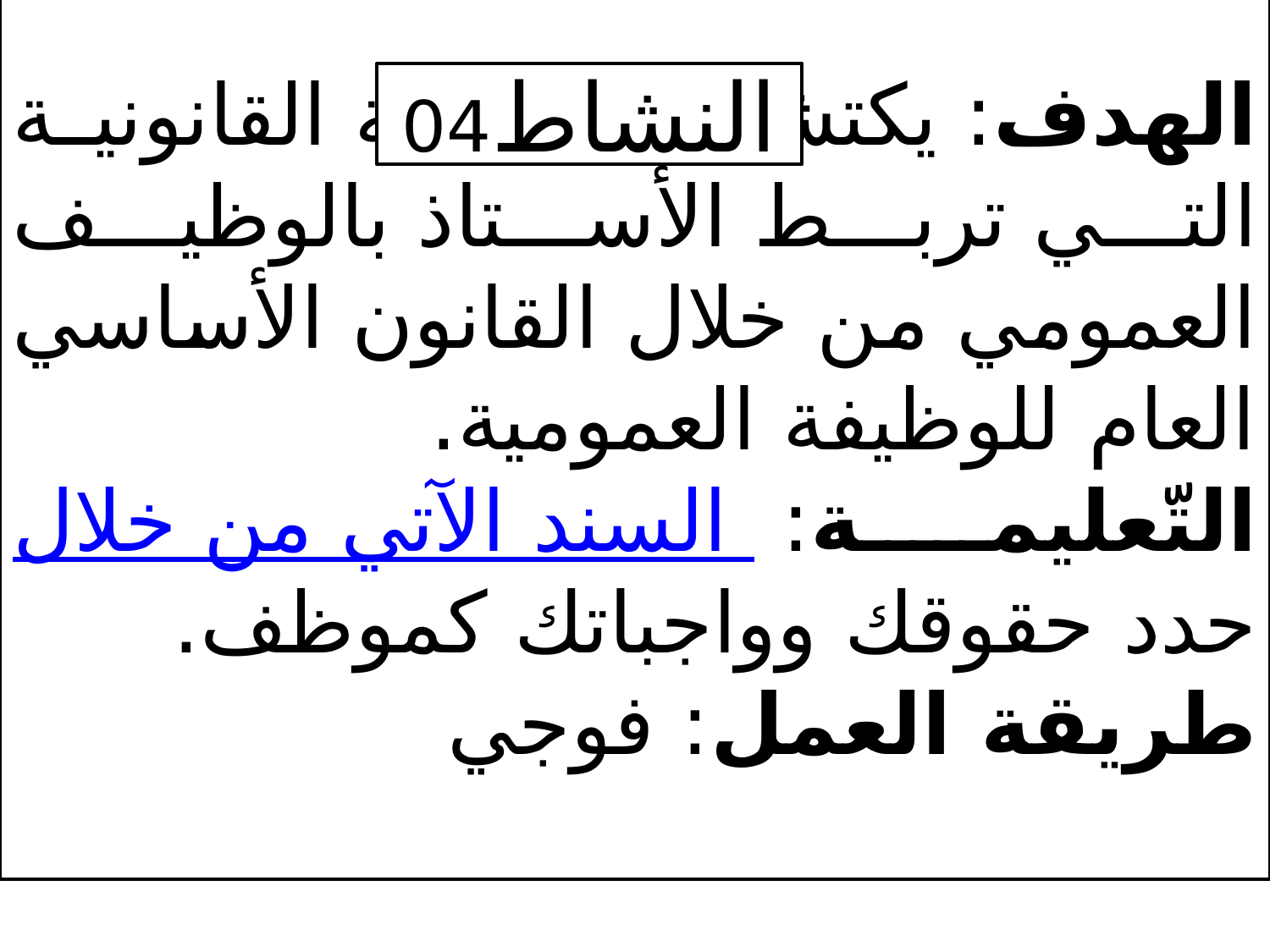

الهدف: يكتشف العلاقة القانونية التي تربط الأستاذ بالوظيف العمومي من خلال القانون الأساسي العام للوظيفة العمومية.
التّعليمة: من خلال السند الآتي حدد حقوقك وواجباتك كموظف.
طريقة العمل: فوجي

النشاط04